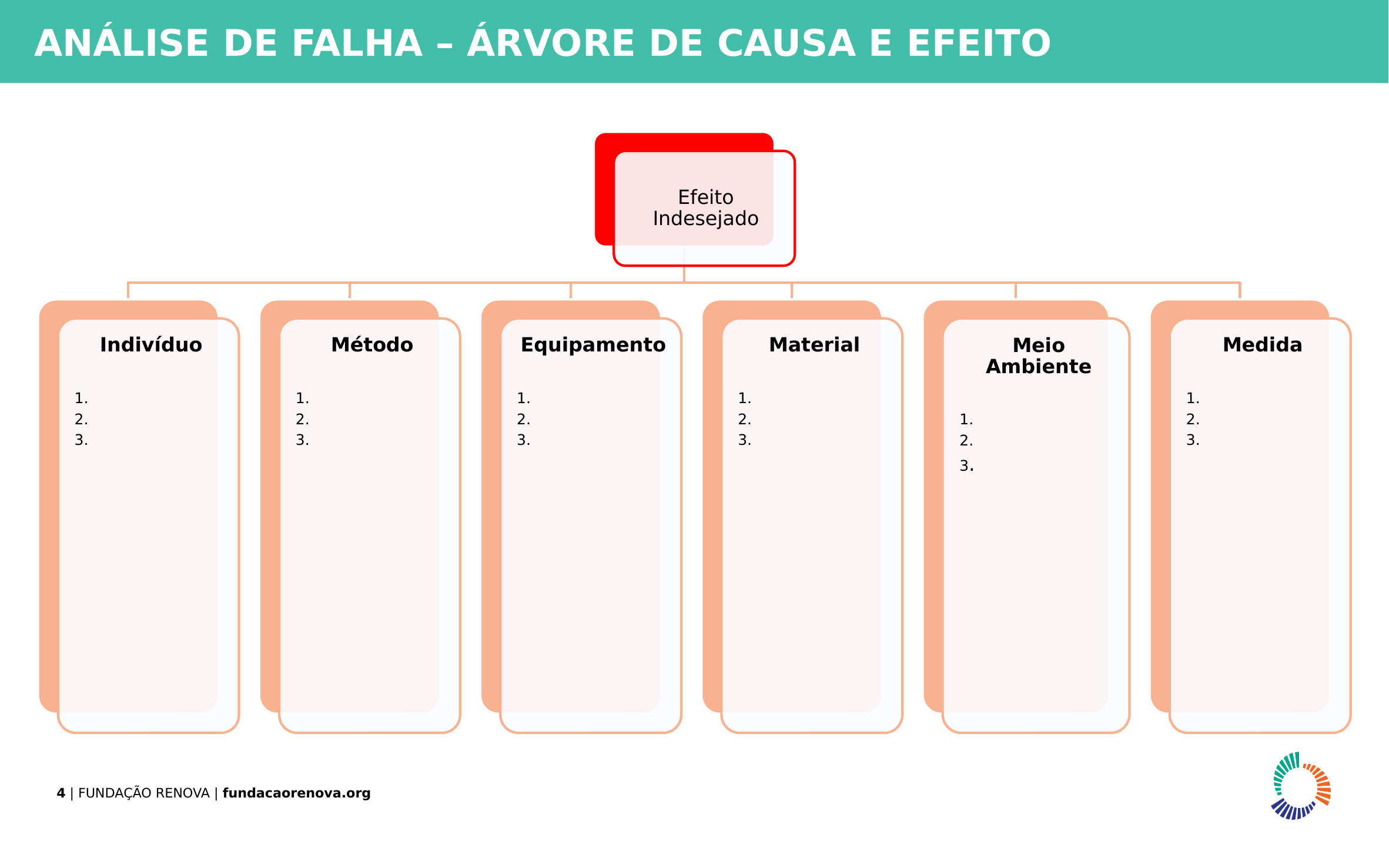

ANÁLISE DE FALHA – ÁRVORE DE CAUSA E EFEITO
Efeito Indesejado
Indivíduo

1.
2.
3.
Método

1.
2.
3.
Equipamento

1.
2.
3.
Material

1.
2.
3.
Meio Ambiente

1.
2.
3.
Medida

1.
2.
3.